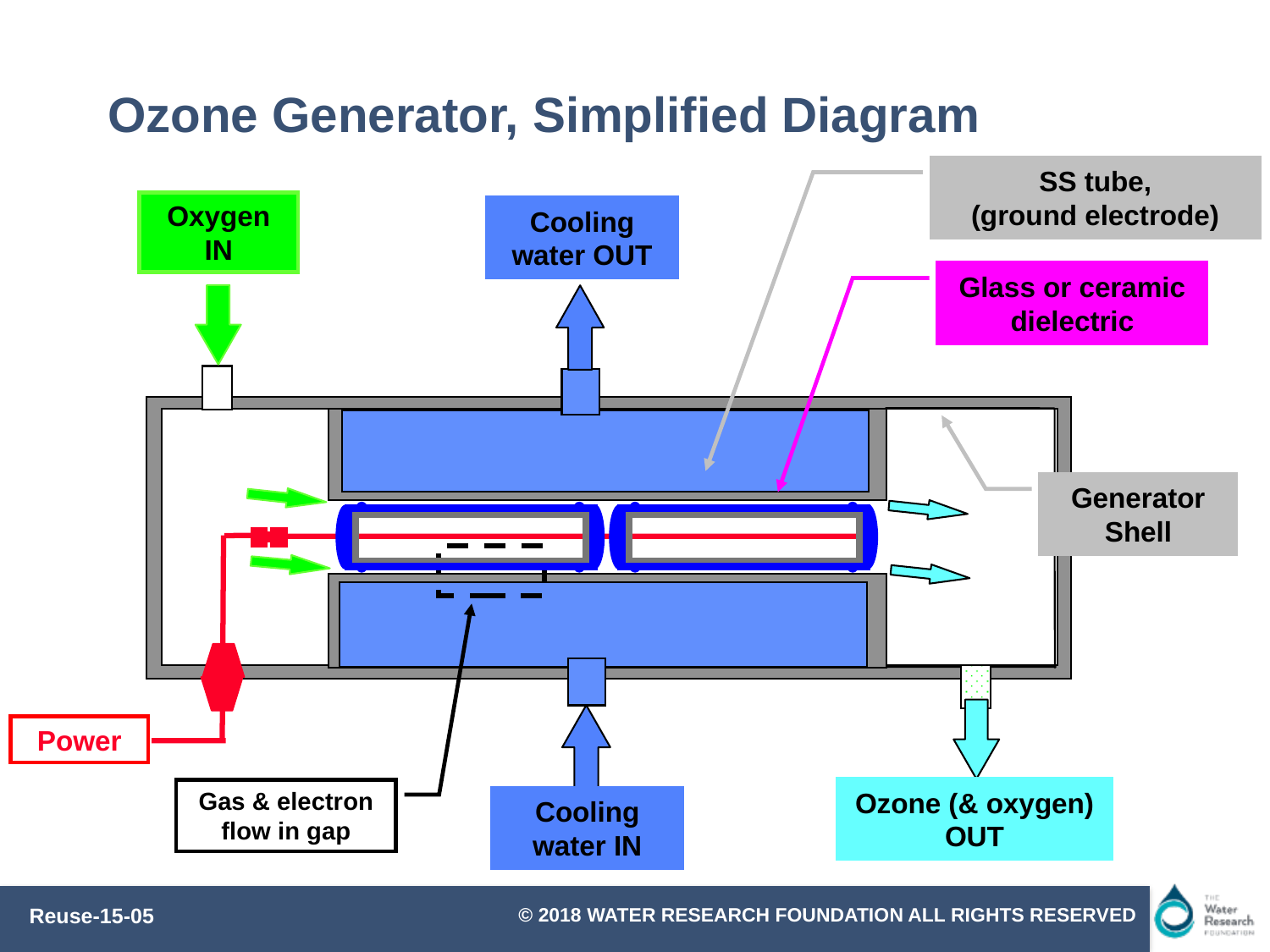

# Ozone Generator, Simplified Diagram
SS tube,
(ground electrode)
Oxygen IN

Cooling water OUT

Cooling water IN
Glass or ceramic dielectric

Generator Shell

Ozone (& oxygen) OUT

Power

Gas & electron flow in gap